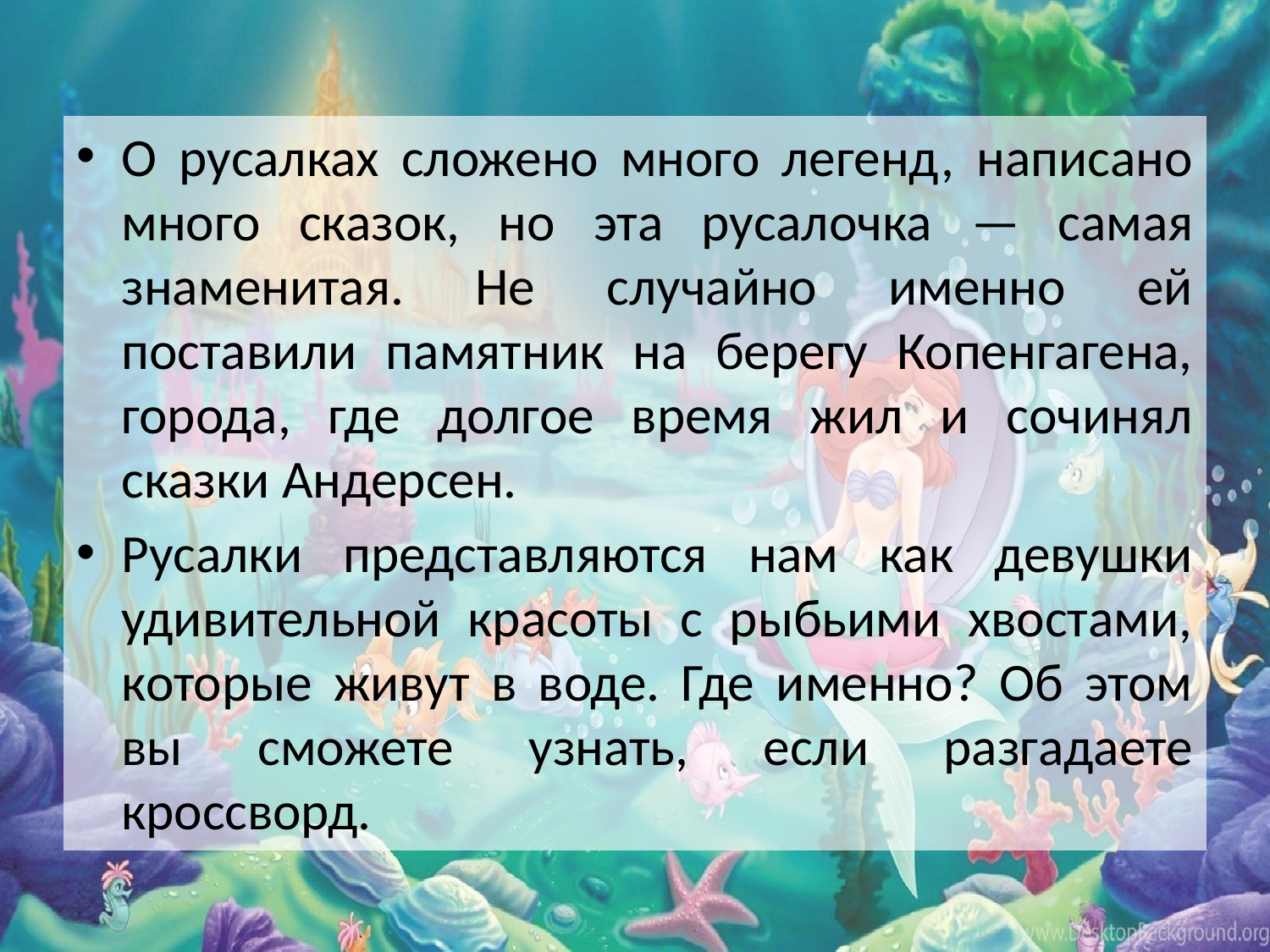

О русалках сложено много легенд, написано много сказок, но эта русалочка — самая знаменитая. Не случайно именно ей поставили памятник на берегу Копенгагена, города, где долгое время жил и сочинял сказки Андерсен.
Русалки представляются нам как девушки удивительной красоты с рыбьими хвостами, которые живут в воде. Где именно? Об этом вы сможете узнать, если разгадаете кроссворд.